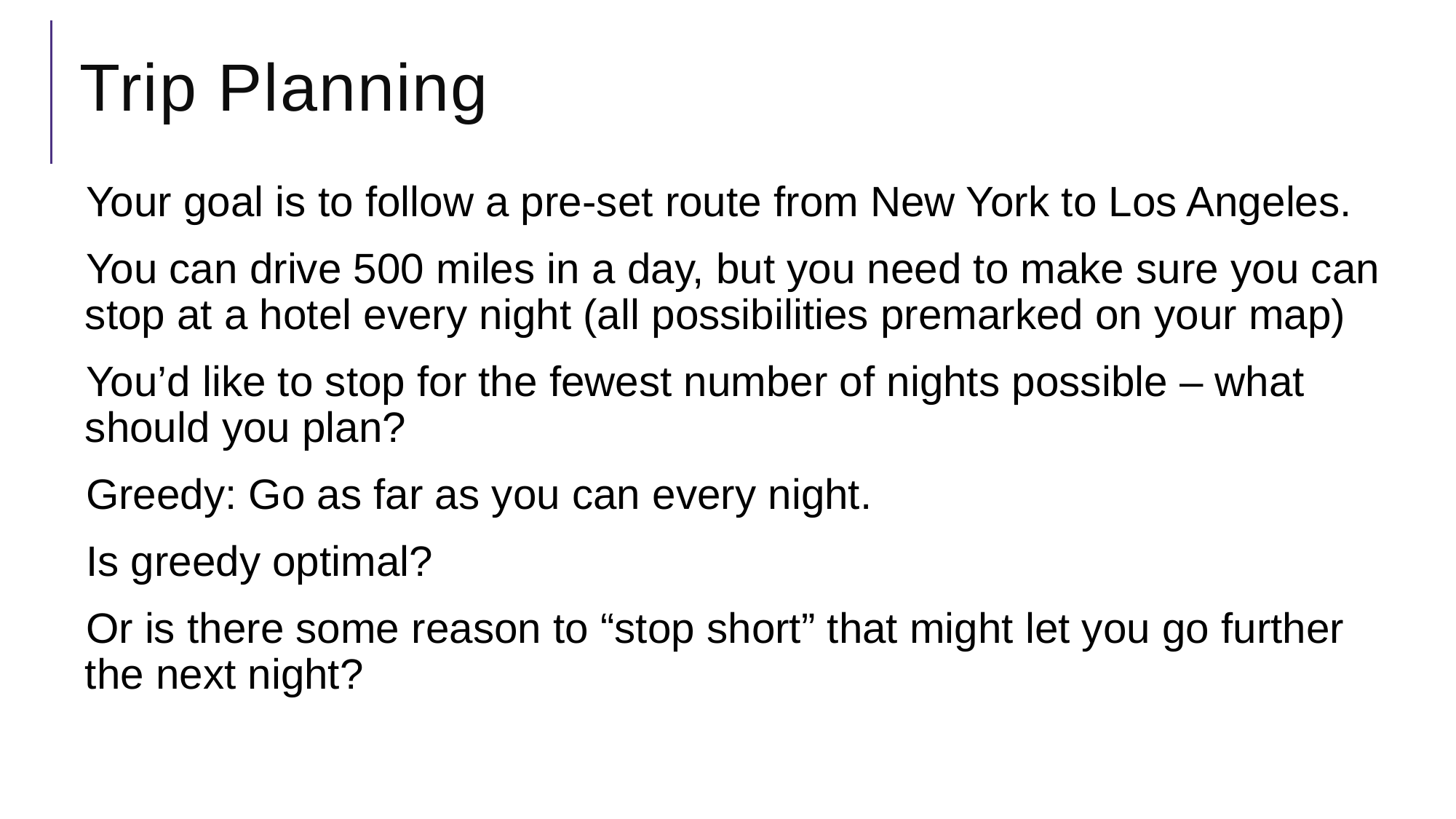

# Trip Planning
Your goal is to follow a pre-set route from New York to Los Angeles.
You can drive 500 miles in a day, but you need to make sure you can stop at a hotel every night (all possibilities premarked on your map)
You’d like to stop for the fewest number of nights possible – what should you plan?
Greedy: Go as far as you can every night.
Is greedy optimal?
Or is there some reason to “stop short” that might let you go further the next night?